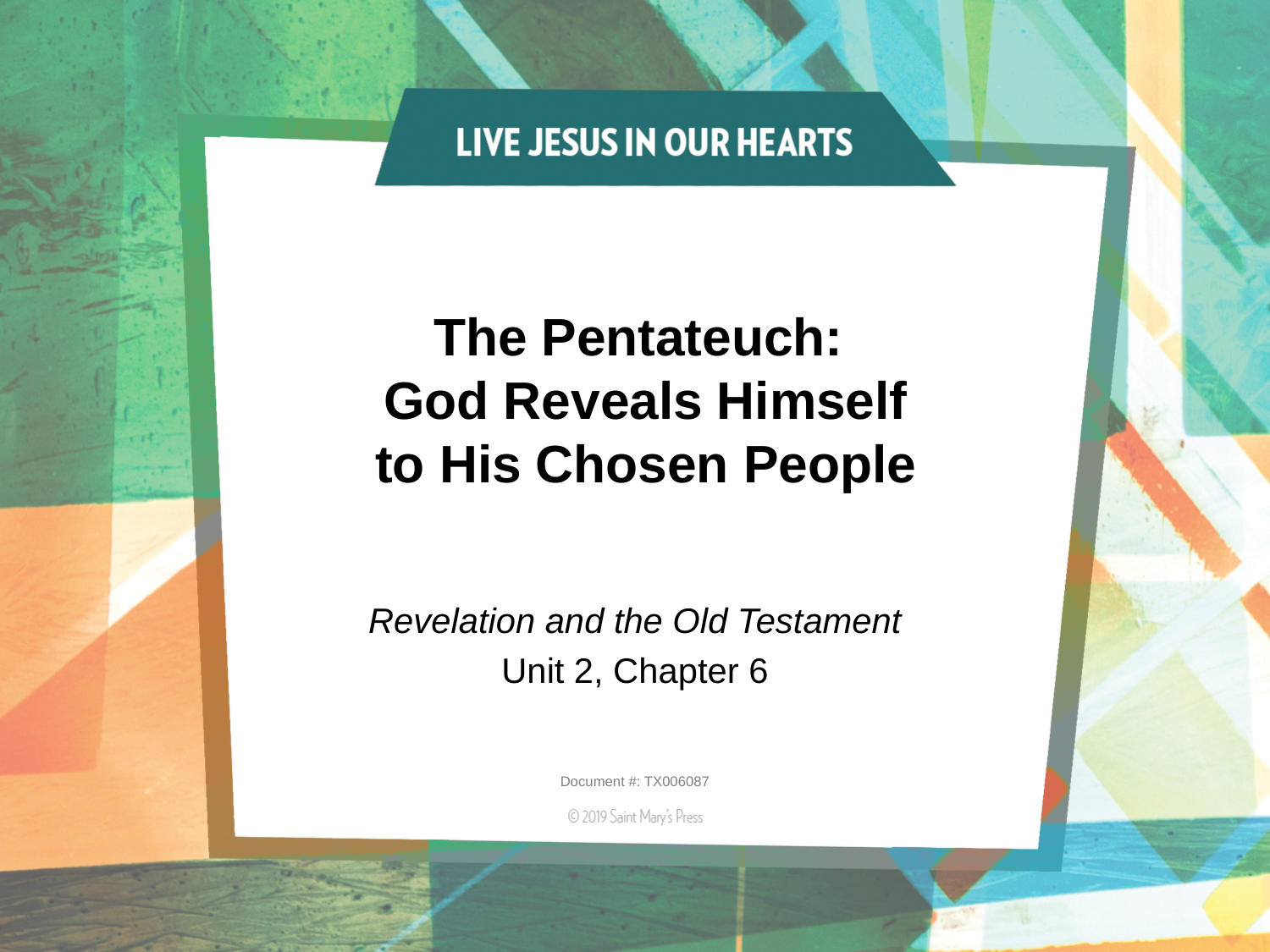

# The Pentateuch: God Reveals Himself to His Chosen People
Revelation and the Old Testament
Unit 2, Chapter 6
Document #: TX006087